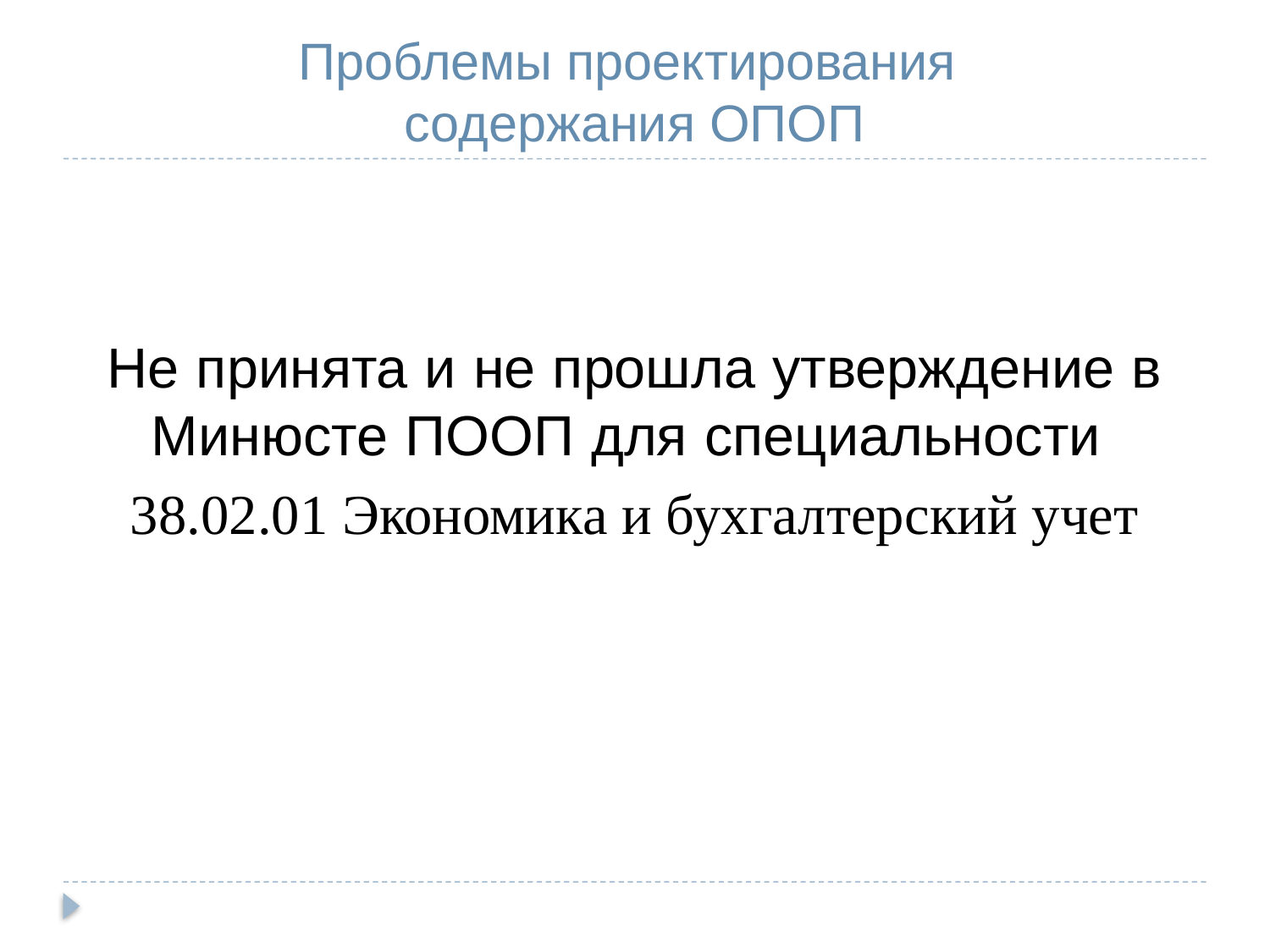

# Проблемы проектирования содержания ОПОП

Не принята и не прошла утверждение в Минюсте ПООП для специальности
38.02.01 Экономика и бухгалтерский учет